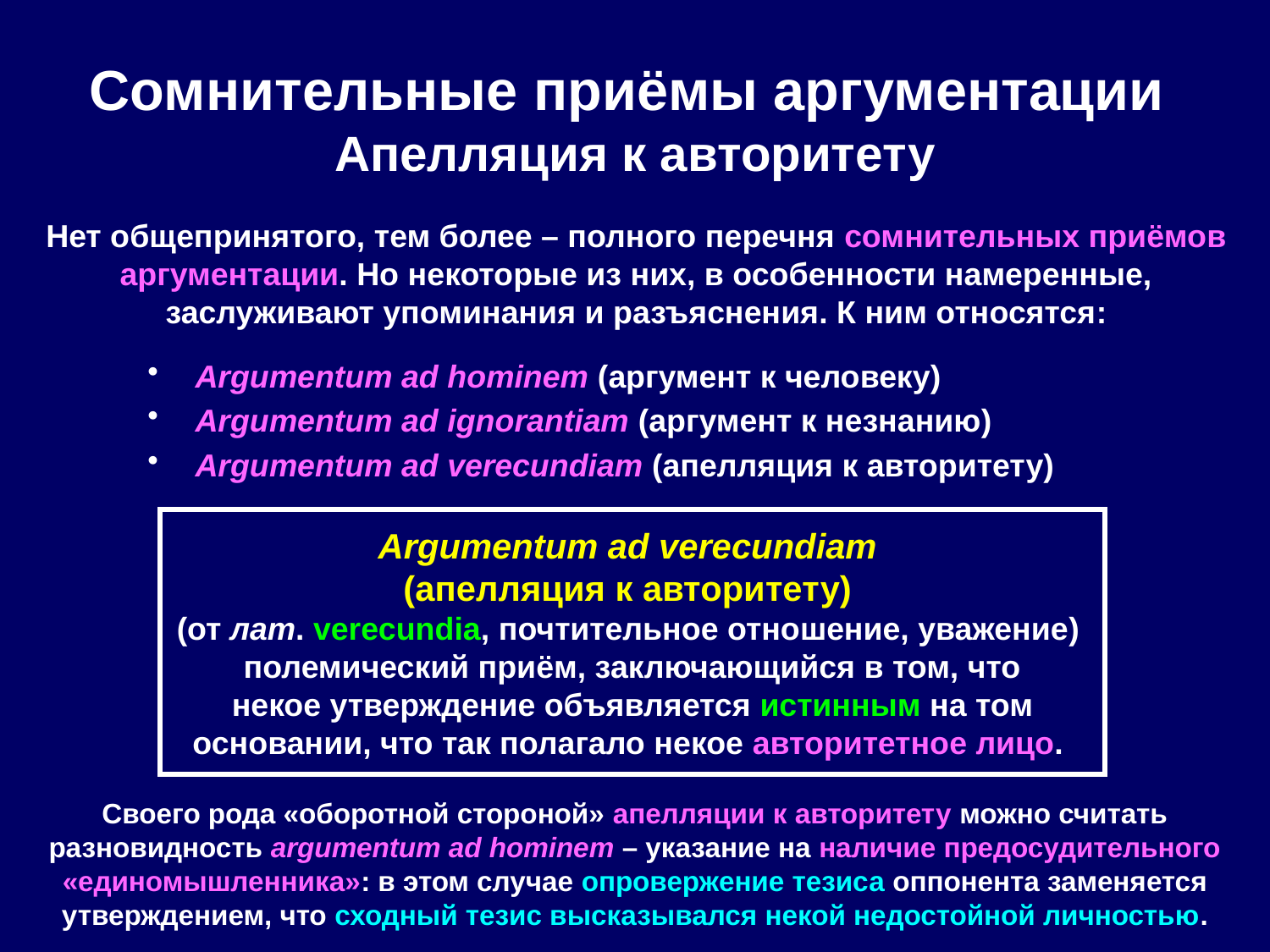

# Сомнительные приёмы аргументации Апелляция к авторитету
Нет общепринятого, тем более – полного перечня сомнительных приёмов аргументации. Но некоторые из них, в особенности намеренные, заслуживают упоминания и разъяснения. К ним относятся:
Argumentum ad hominem (аргумент к человеку)
Argumentum ad ignorantiam (аргумент к незнанию)
Argumentum ad verecundiam (апелляция к авторитету)
Argumentum ad verecundiam
(апелляция к авторитету)
(от лат. verecundia, почтительное отношение, уважение)
 полемический приём, заключающийся в том, что
некое утверждение объявляется истинным на том основании, что так полагало некое авторитетное лицо.
Своего рода «оборотной стороной» апелляции к авторитету можно считать разновидность argumentum ad hominem – указание на наличие предосудительного «единомышленника»: в этом случае опровержение тезиса оппонента заменяется утверждением, что сходный тезис высказывался некой недостойной личностью.